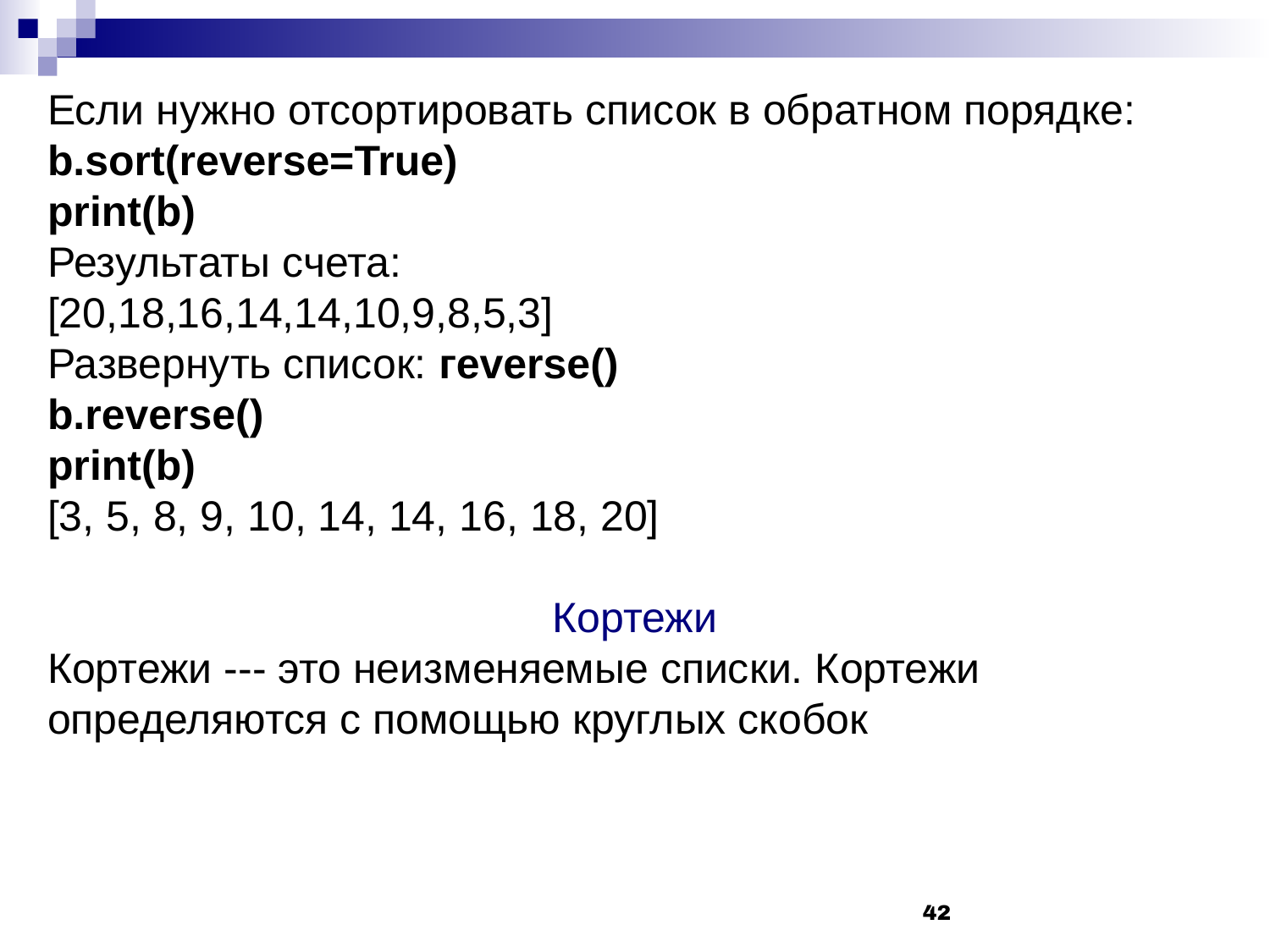

Если нужно отсортировать список в обратном порядке:
b.sort(reverse=True)
print(b)
Результаты счета:
[20,18,16,14,14,10,9,8,5,3]
Развернуть список: гeverse()
b.reverse()
print(b)
[3, 5, 8, 9, 10, 14, 14, 16, 18, 20]

Кортежи
Кортежи --- это неизменяемые списки. Кортежи определяются с помощью круглых скобок
42